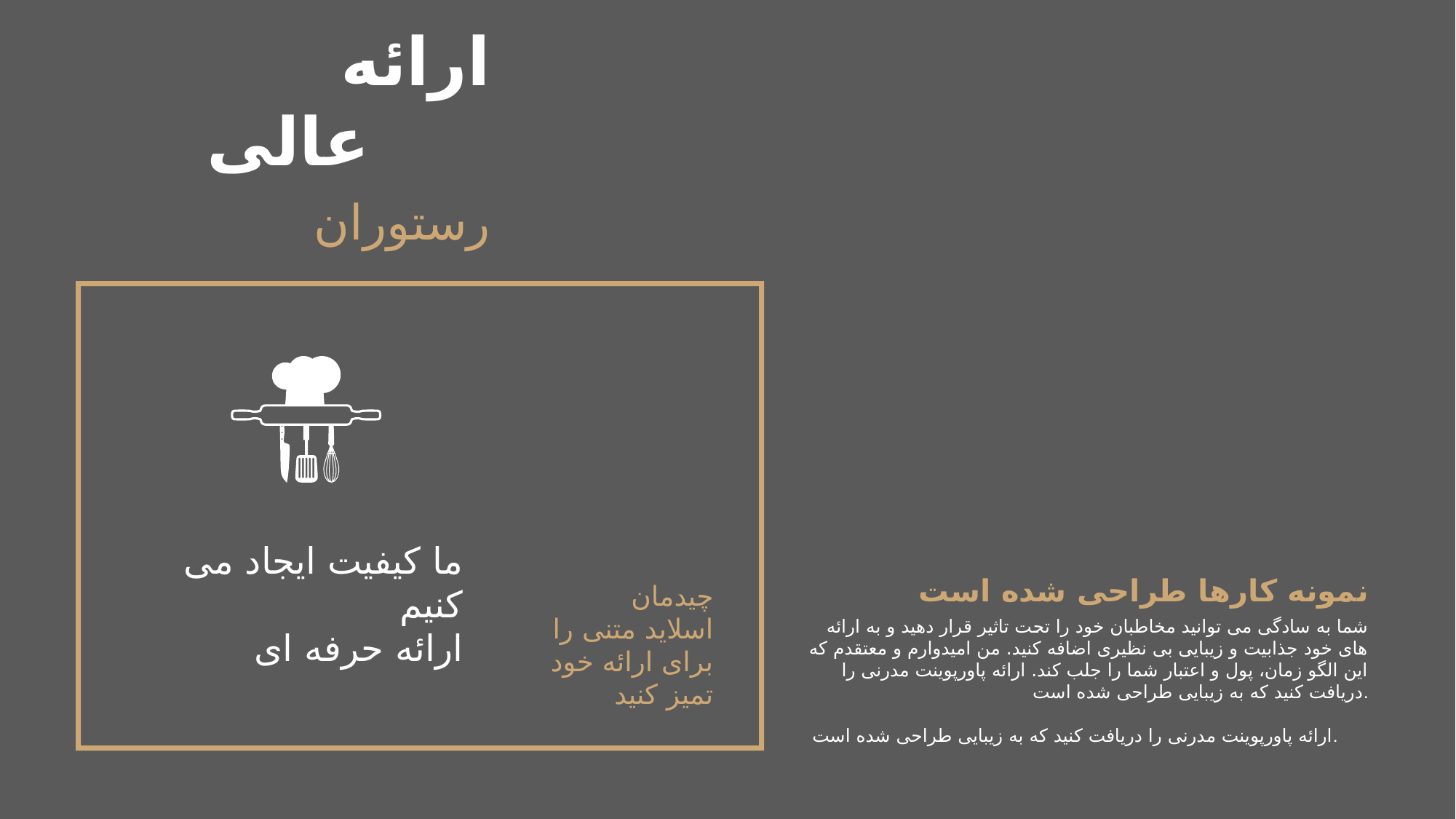

ارائه
عالی

رستوران

ما کیفیت ایجاد می کنیم
ارائه حرفه ای
نمونه کارها طراحی شده است
شما به سادگی می توانید مخاطبان خود را تحت تاثیر قرار دهید و به ارائه های خود جذابیت و زیبایی بی نظیری اضافه کنید. من امیدوارم و معتقدم که این الگو زمان، پول و اعتبار شما را جلب کند. ارائه پاورپوینت مدرنی را دریافت کنید که به زیبایی طراحی شده است.

ارائه پاورپوینت مدرنی را دریافت کنید که به زیبایی طراحی شده است.
چیدمان
اسلاید متنی را برای ارائه خود تمیز کنید